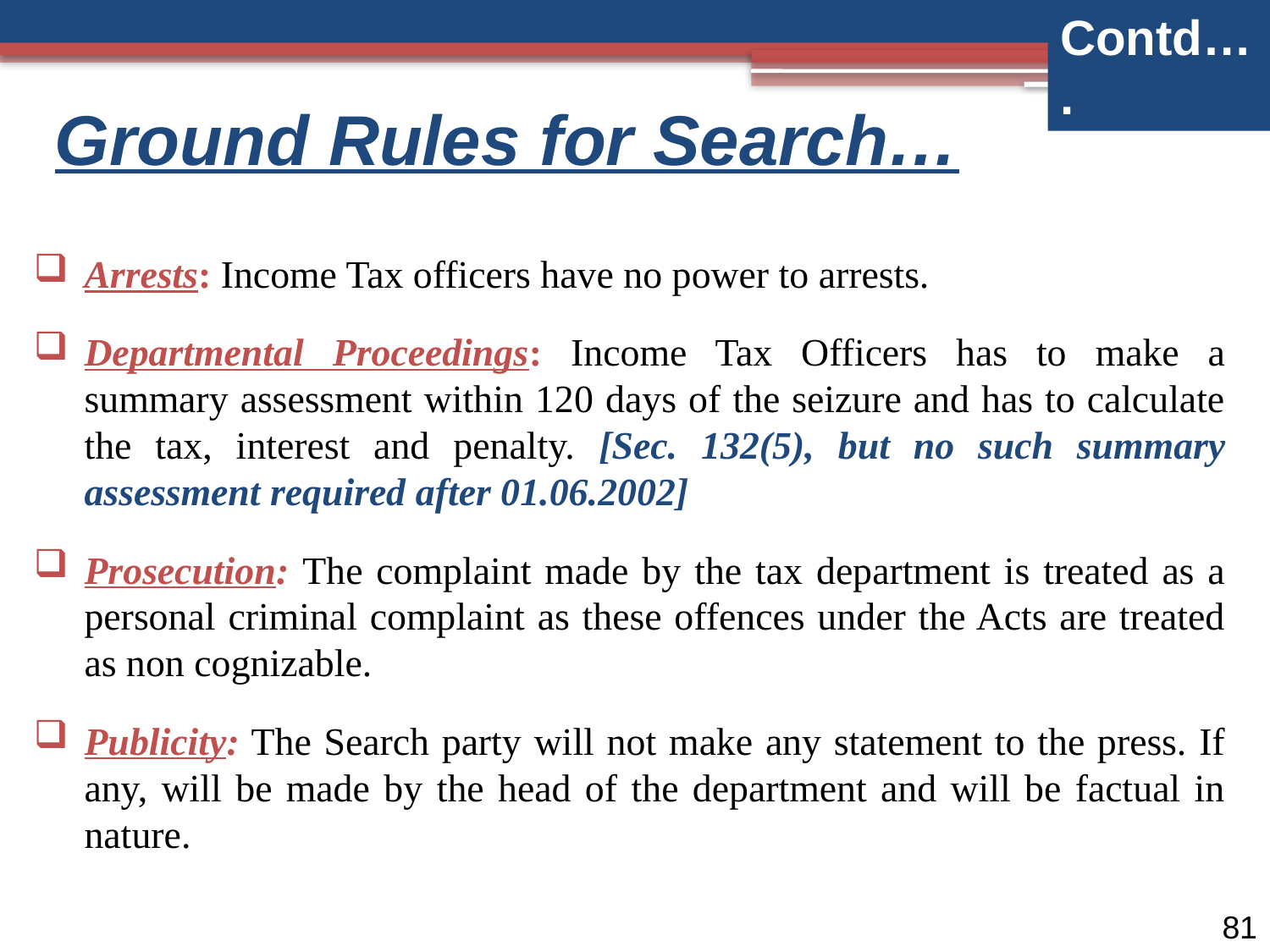

Contd….
Ground Rules for Search…
Arrests: Income Tax officers have no power to arrests.

Departmental Proceedings: Income Tax Officers has to make a summary assessment within 120 days of the seizure and has to calculate the tax, interest and penalty. [Sec. 132(5), but no such summary assessment required after 01.06.2002]

Prosecution: The complaint made by the tax department is treated as a personal criminal complaint as these offences under the Acts are treated as non cognizable.

Publicity: The Search party will not make any statement to the press. If any, will be made by the head of the department and will be factual in nature.
81